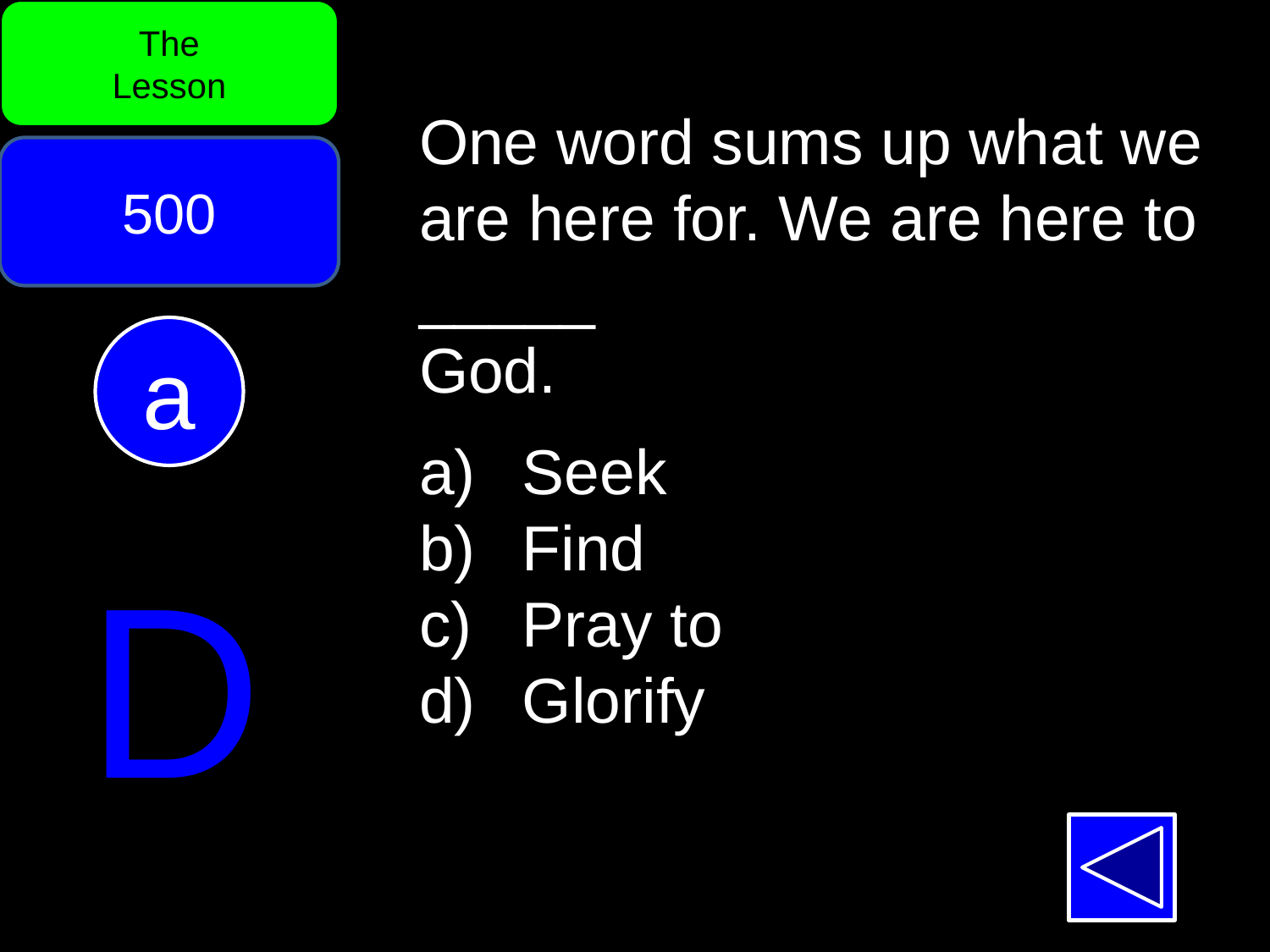

The
Lesson
One word sums up what we are here for. We are here to _____
God.

Seek
Find
Pray to
Glorify
500
a
D